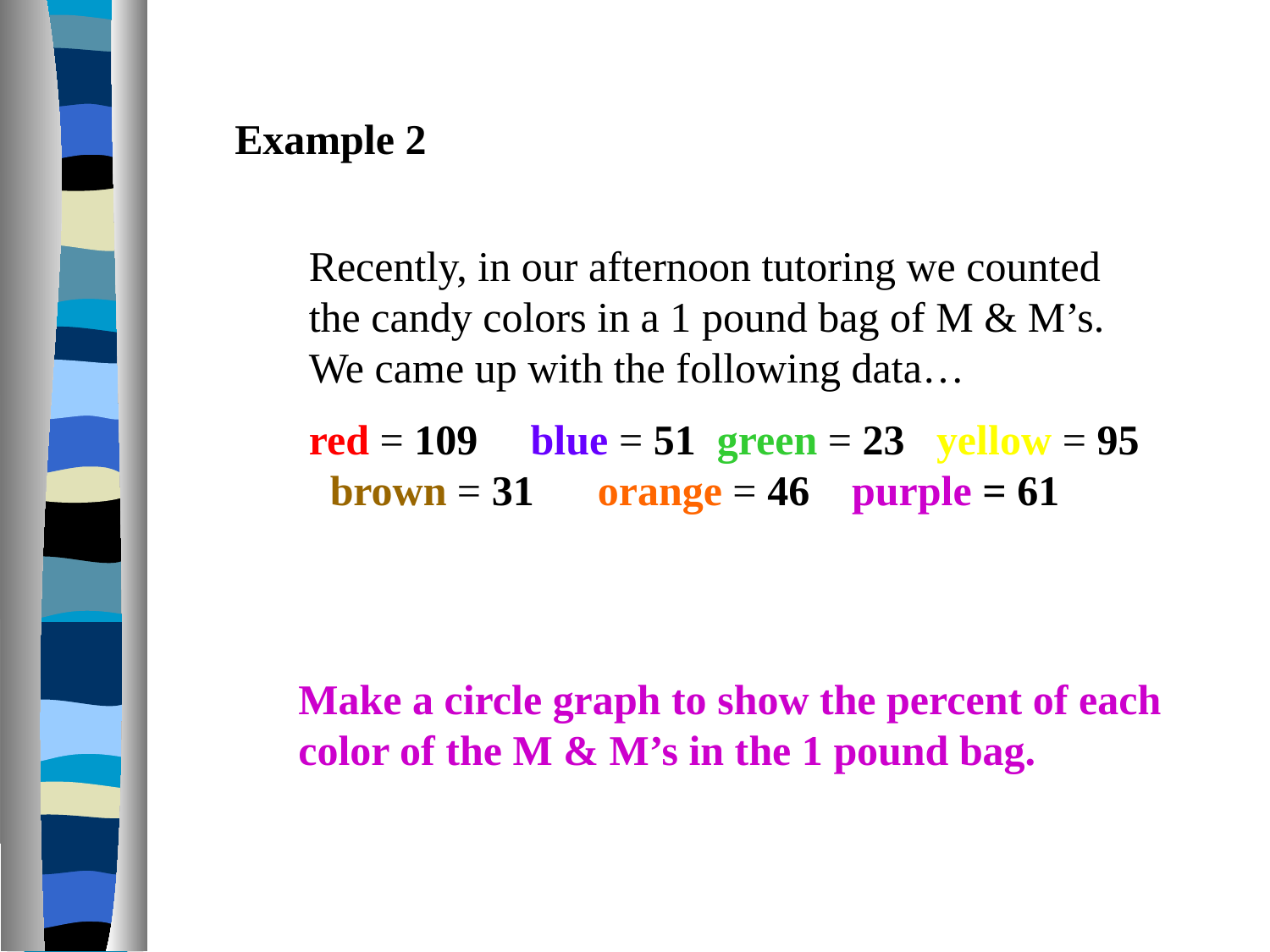

Example 2
Recently, in our afternoon tutoring we counted the candy colors in a 1 pound bag of M & M’s.  We came up with the following data…
red = 109     blue = 51  green = 23   yellow = 95     brown = 31      orange = 46    purple = 61
Make a circle graph to show the percent of each color of the M & M’s in the 1 pound bag.